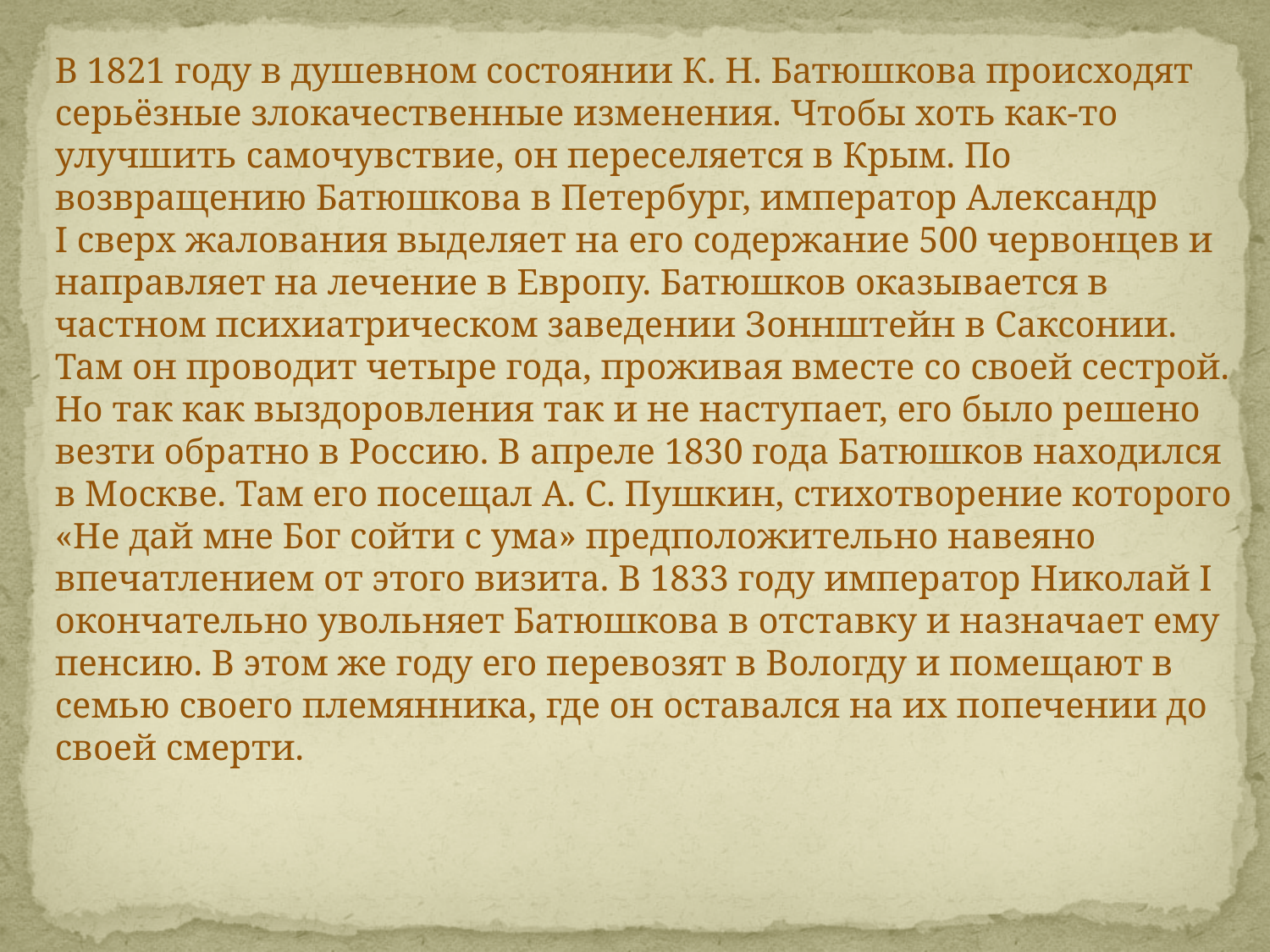

В 1821 году в душевном состоянии К. Н. Батюшкова происходят серьёзные злокачественные изменения. Чтобы хоть как-то улучшить самочувствие, он переселяется в Крым. По возвращению Батюшкова в Петербург, император Александр I сверх жалования выделяет на его содержание 500 червонцев и направляет на лечение в Европу. Батюшков оказывается в частном психиатрическом заведении Зоннштейн в Саксонии. Там он проводит четыре года, проживая вместе со своей сестрой. Но так как выздоровления так и не наступает, его было решено везти обратно в Россию. В апреле 1830 года Батюшков находился в Москве. Там его посещал А. С. Пушкин, стихотворение которого «Не дай мне Бог сойти с ума» предположительно навеяно впечатлением от этого визита. В 1833 году император Николай I окончательно увольняет Батюшкова в отставку и назначает ему пенсию. В этом же году его перевозят в Вологду и помещают в семью своего племянника, где он оставался на их попечении до своей смерти.